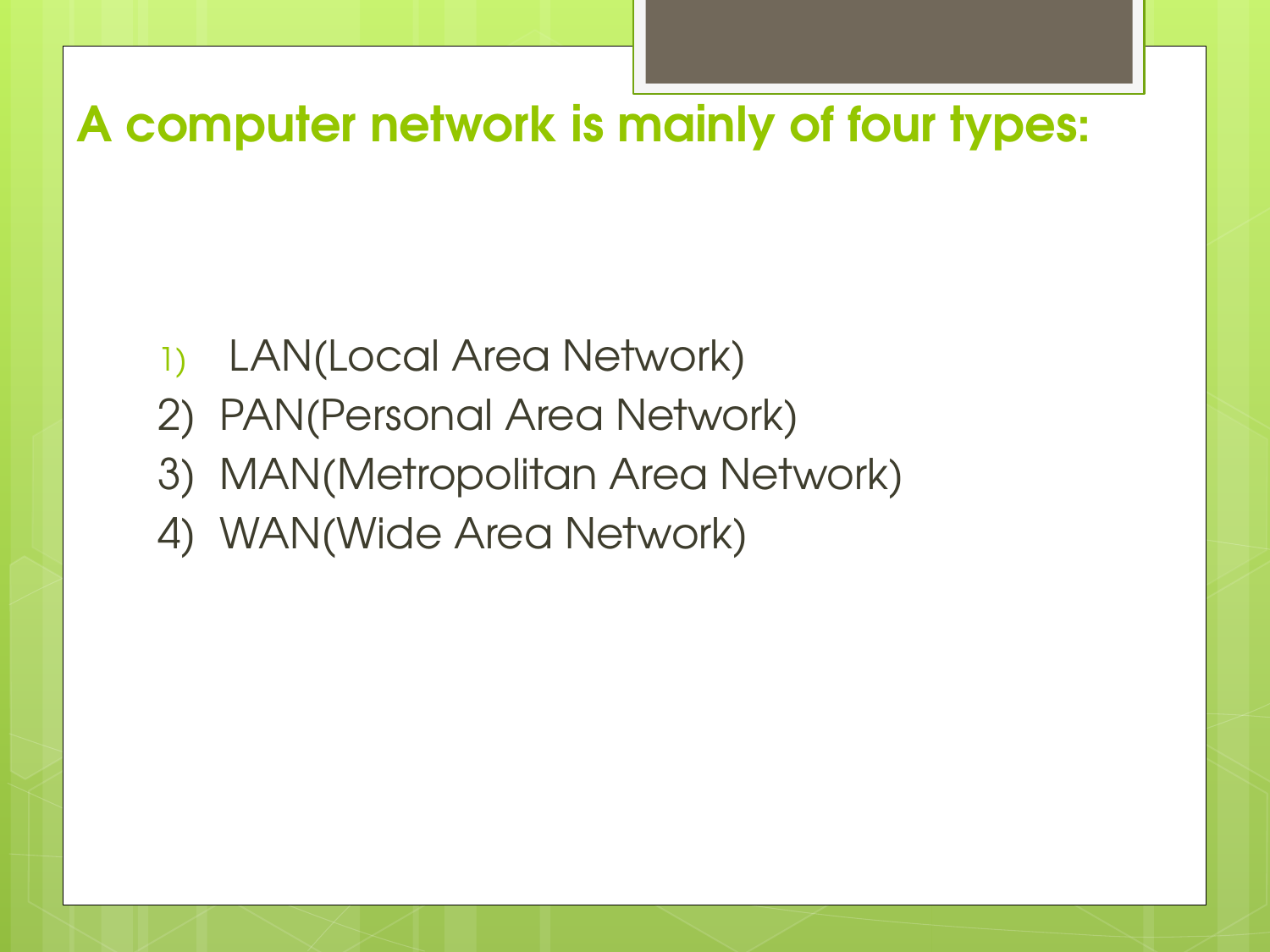

# A computer network is mainly of four types:
LAN(Local Area Network)
2)  PAN(Personal Area Network)
3)  MAN(Metropolitan Area Network)
4)  WAN(Wide Area Network)